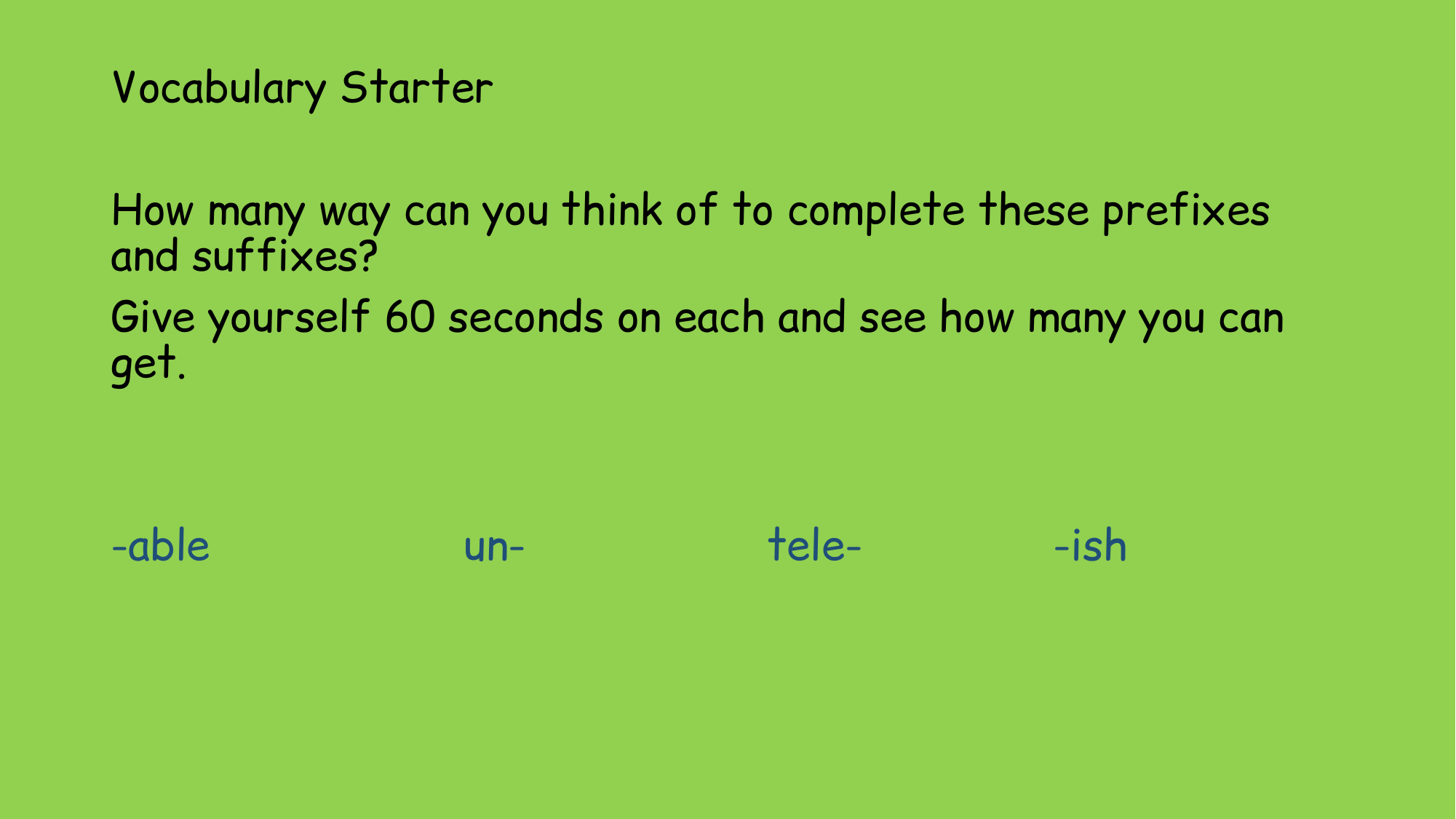

Vocabulary Starter

How many way can you think of to complete these prefixes and suffixes?
Give yourself 60 seconds on each and see how many you can get.

-able                    un-                   tele-               -ish